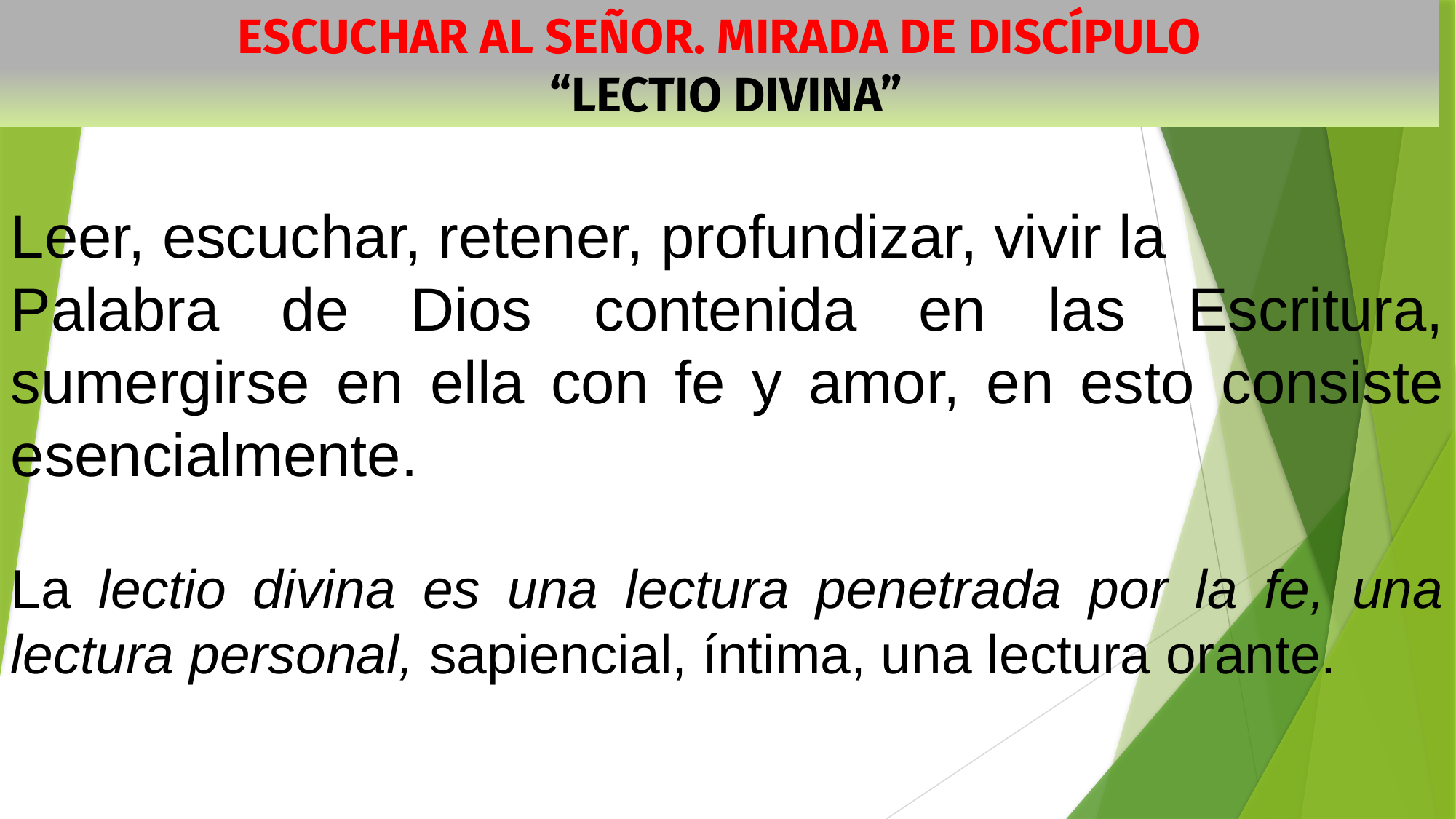

ESCUCHAR AL SEÑOR. MIRADA DE DISCÍPULO
 “LECTIO DIVINA”
Leer, escuchar, retener, profundizar, vivir la
Palabra de Dios contenida en las Escritura, sumergirse en ella con fe y amor, en esto consiste esencialmente.

La lectio divina es una lectura penetrada por la fe, una lectura personal, sapiencial, íntima, una lectura orante.